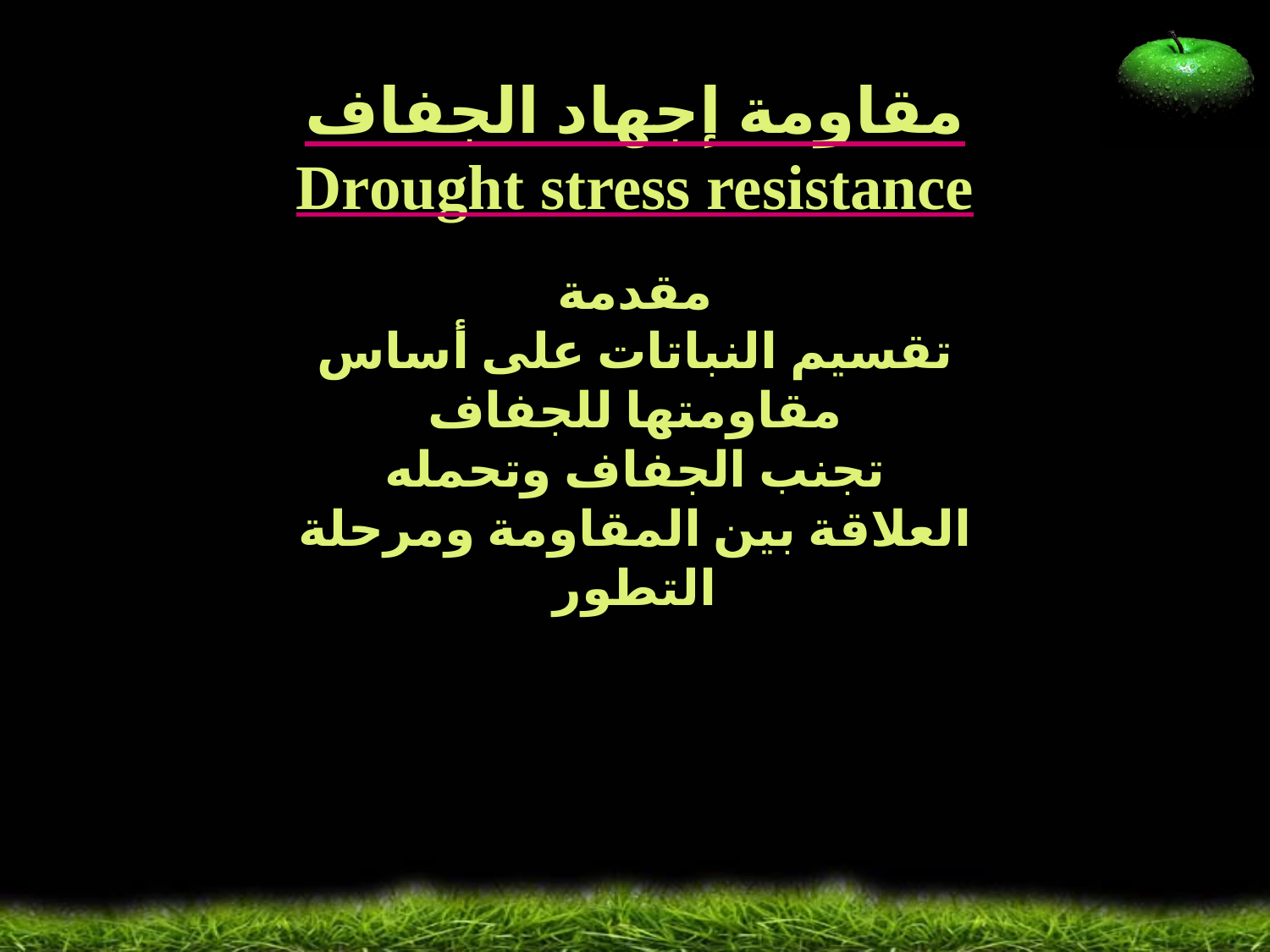

مقاومة إجهاد الجفاف
Drought stress resistance

مقدمة
تقسيم النباتات على أساس مقاومتها للجفاف
تجنب الجفاف وتحمله
العلاقة بين المقاومة ومرحلة التطور